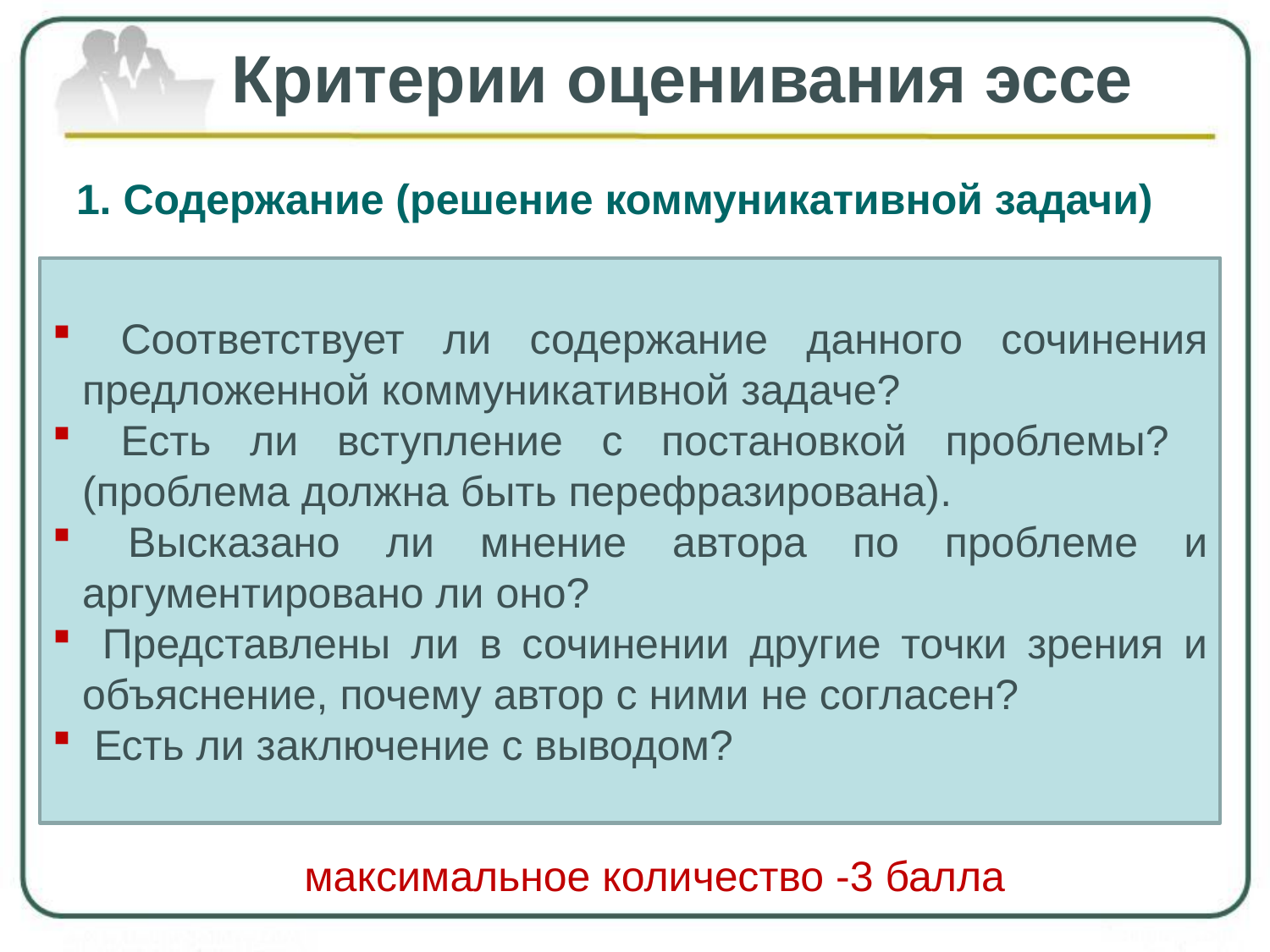

# Критерии оценивания эссе
1. Содержание (решение коммуникативной задачи)
 Соответствует ли содержание данного сочинения предложенной коммуникативной задаче?
 Есть ли вступление с постановкой проблемы?  (проблема должна быть перефразирована).
 Высказано ли мнение автора по проблеме и аргументировано ли оно?
 Представлены ли в сочинении другие точки зрения и объяснение, почему автор с ними не согласен?
 Есть ли заключение с выводом?
максимальное количество -3 балла